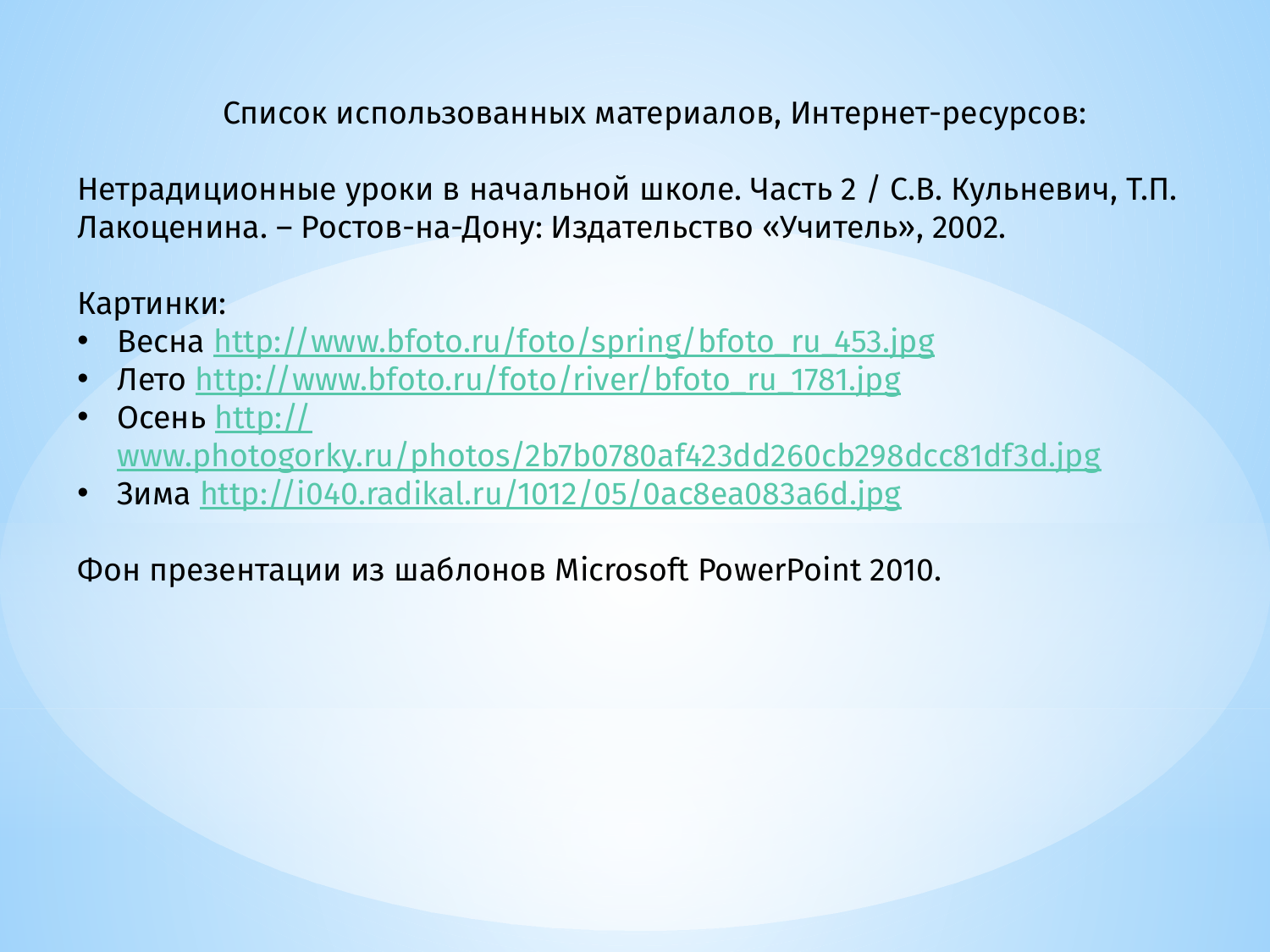

Список использованных материалов, Интернет-ресурсов:

Нетрадиционные уроки в начальной школе. Часть 2 / С.В. Кульневич, Т.П. Лакоценина. – Ростов-на-Дону: Издательство «Учитель», 2002.

Картинки:
Весна http://www.bfoto.ru/foto/spring/bfoto_ru_453.jpg
Лето http://www.bfoto.ru/foto/river/bfoto_ru_1781.jpg
Осень http://www.photogorky.ru/photos/2b7b0780af423dd260cb298dcc81df3d.jpg
Зима http://i040.radikal.ru/1012/05/0ac8ea083a6d.jpg

Фон презентации из шаблонов Microsoft PowerPoint 2010.